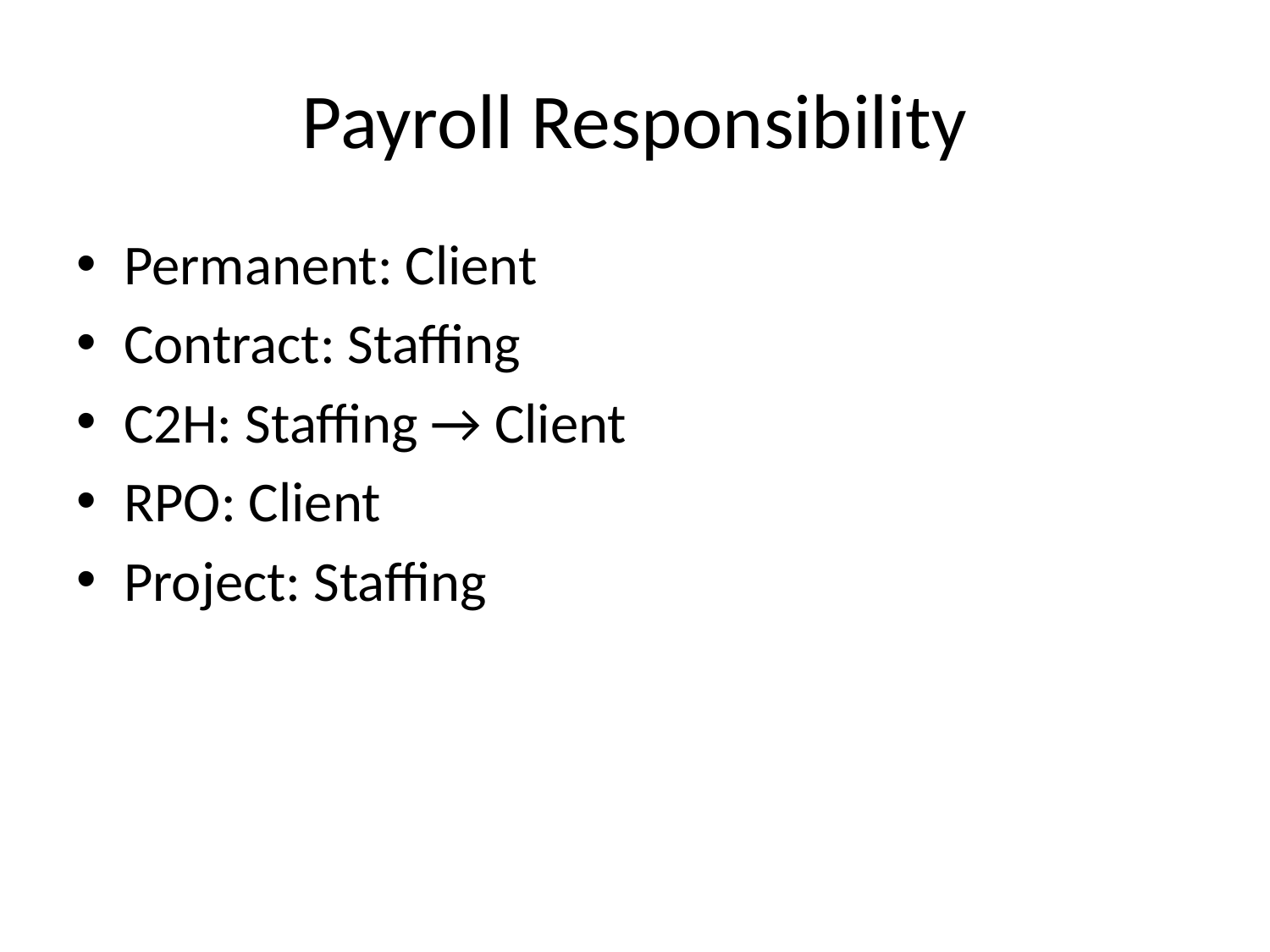

# Payroll Responsibility
Permanent: Client
Contract: Staffing
C2H: Staffing → Client
RPO: Client
Project: Staffing